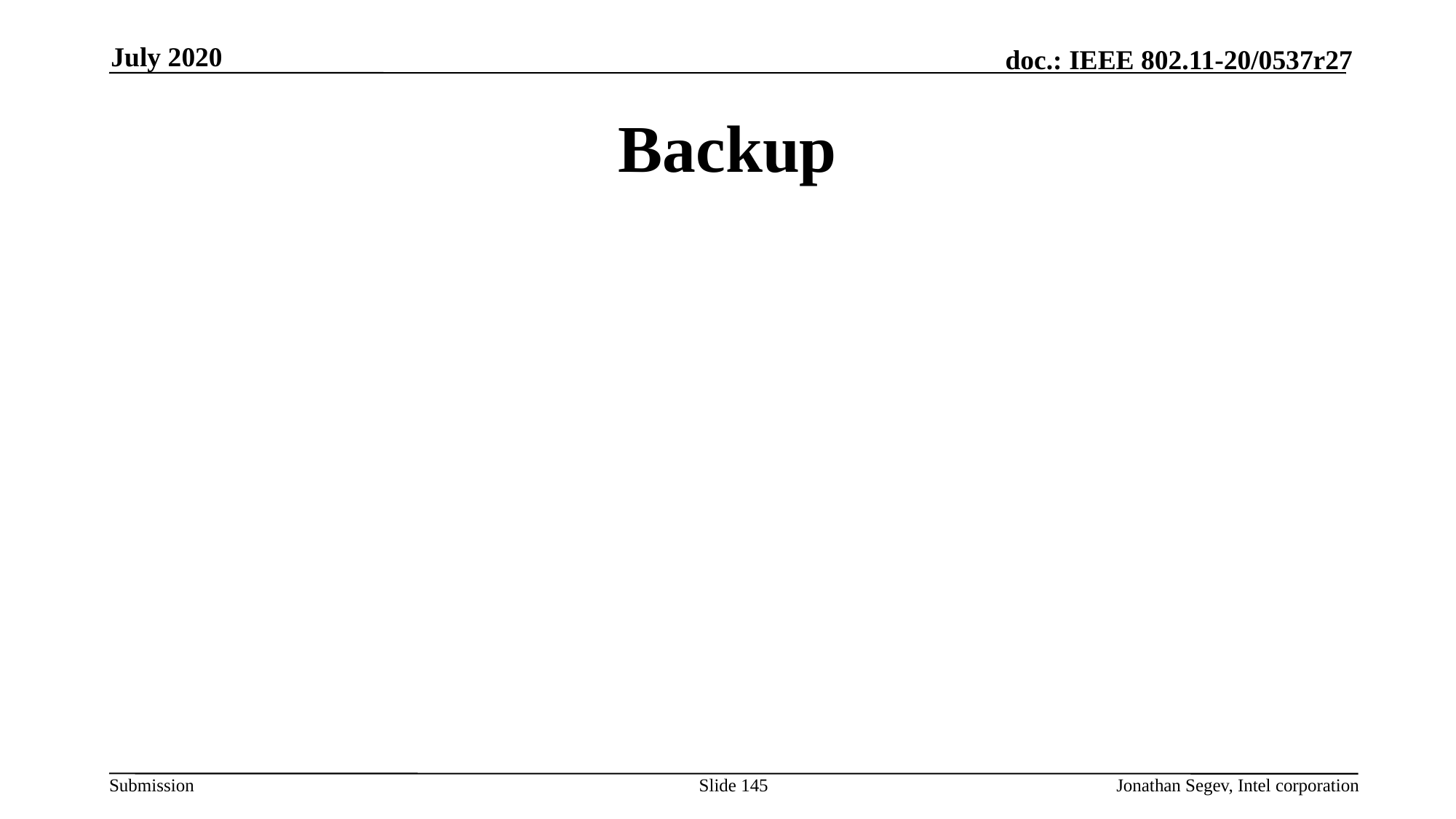

July 2020
# Backup

Slide 145
Jonathan Segev, Intel corporation